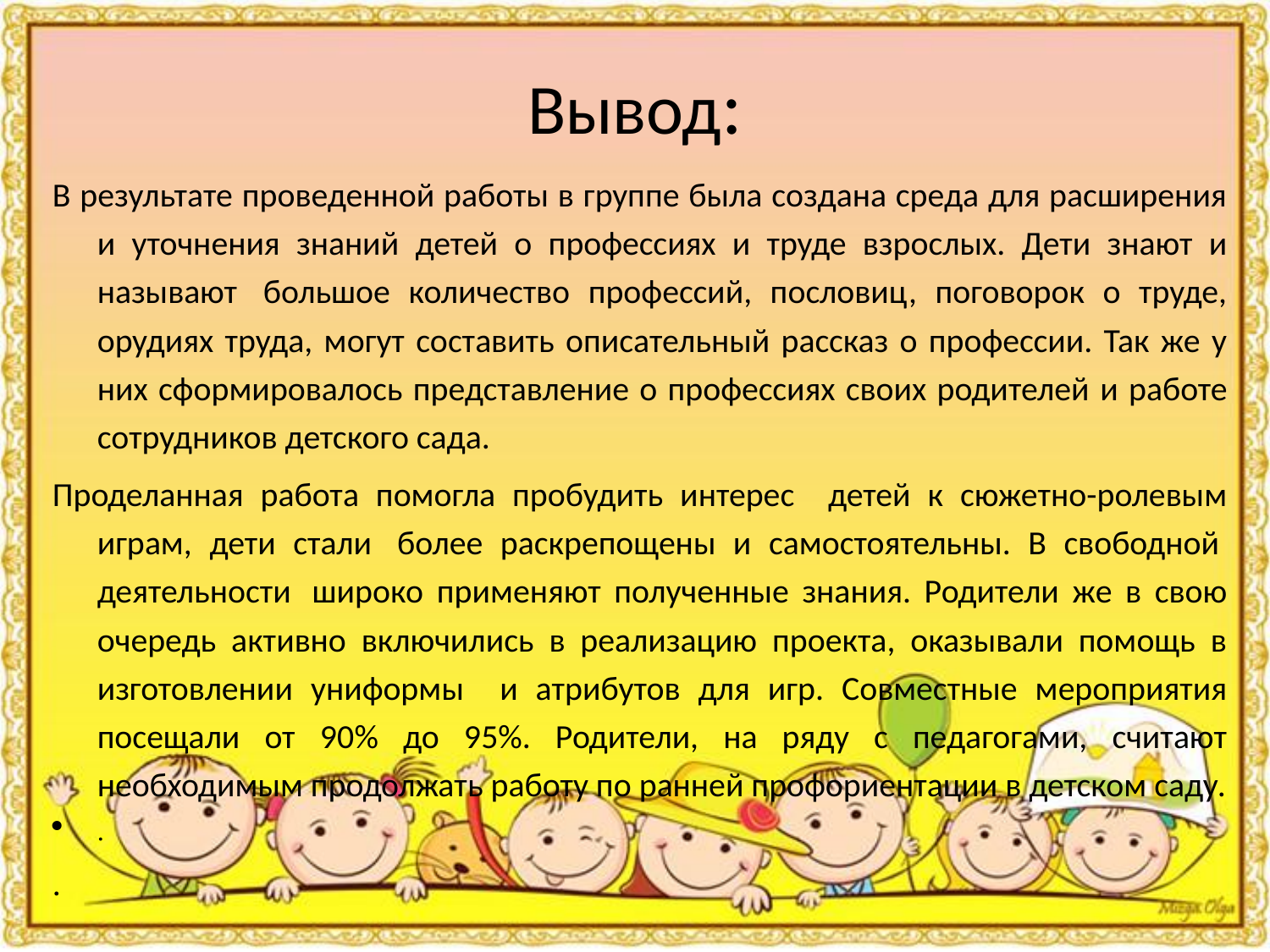

# Вывод:
В результате проведенной работы в группе была создана среда для расширения и уточнения знаний детей о профессиях и труде взрослых. Дети знают и называют  большое количество профессий, пословиц, поговорок о труде, орудиях труда, могут составить описательный рассказ о профессии. Так же у них сформировалось представление о профессиях своих родителей и работе сотрудников детского сада.
Проделанная работа помогла пробудить интерес  детей к сюжетно-ролевым играм, дети стали  более раскрепощены и самостоятельны. В свободной  деятельности  широко применяют полученные знания. Родители же в свою очередь активно включились в реализацию проекта, оказывали помощь в изготовлении униформы  и атрибутов для игр. Совместные мероприятия посещали от 90% до 95%. Родители, на ряду с педагогами, считают необходимым продолжать работу по ранней профориентации в детском саду.
.
.